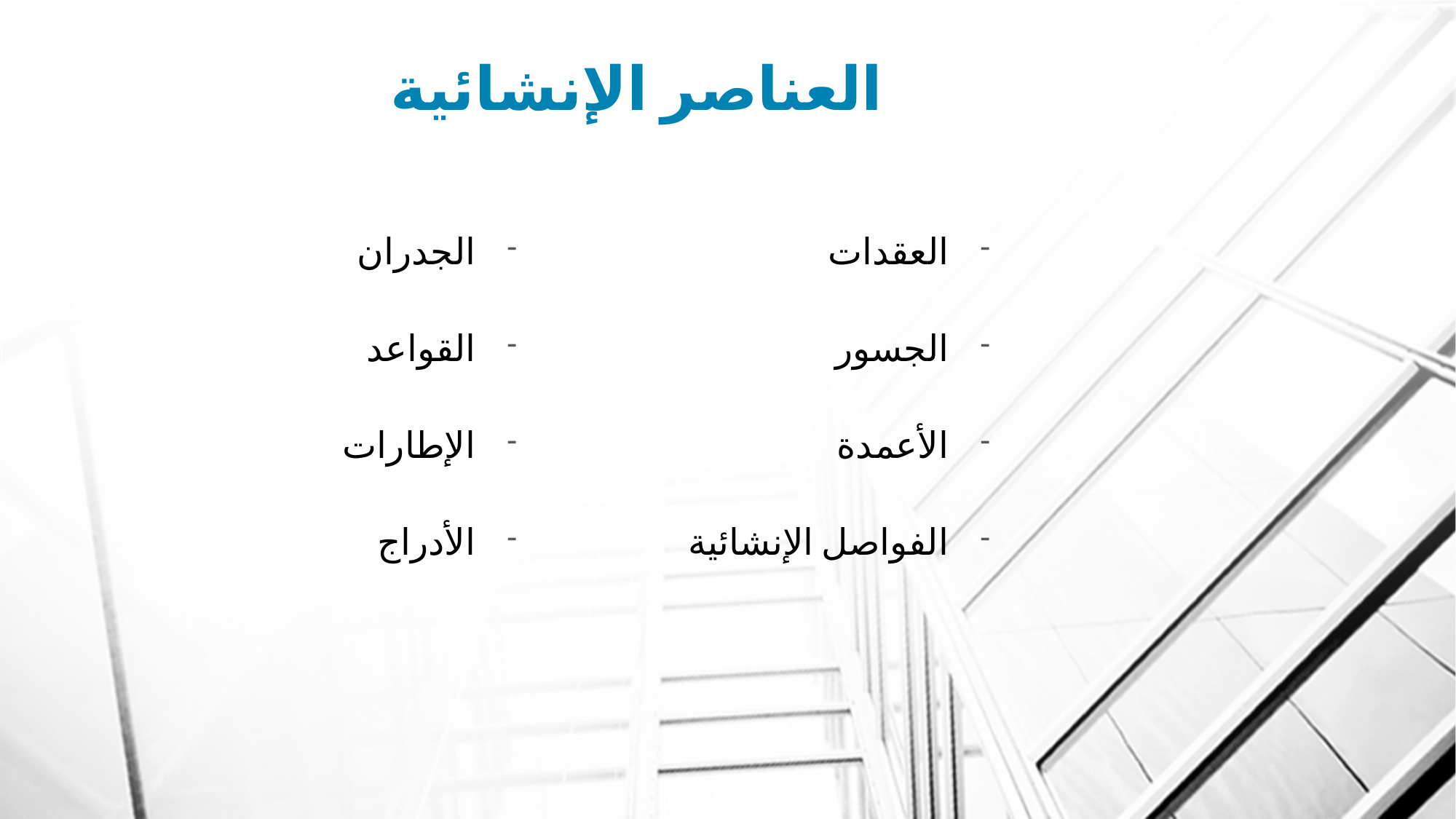

# العناصر الإنشائية
الجدران

القواعد

الإطارات

الأدراج

العقدات

الجسور

الأعمدة

الفواصل الإنشائية